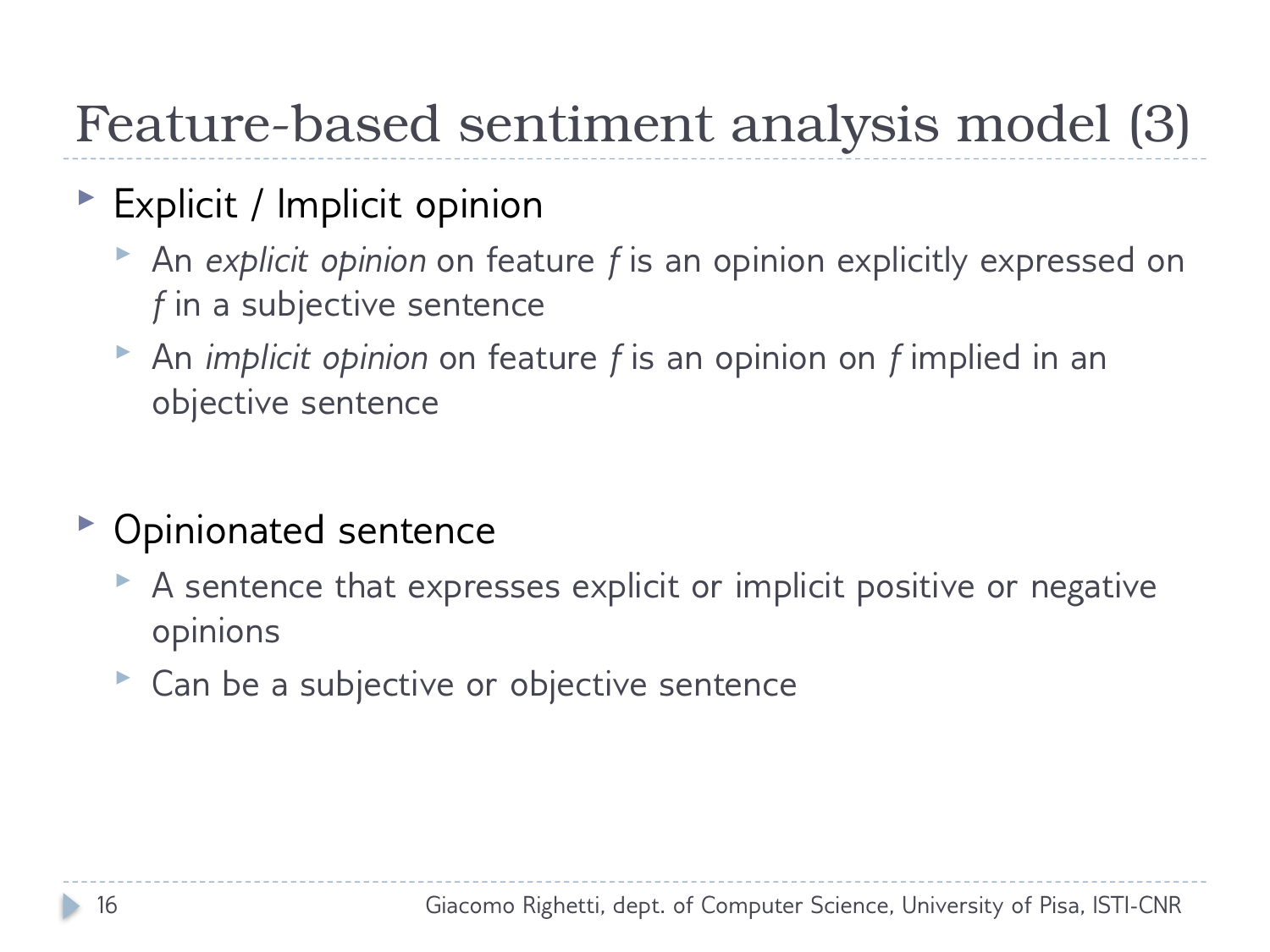

# Feature-based sentiment analysis model (3)
Explicit / Implicit opinion
An explicit opinion on feature f is an opinion explicitly expressed on f in a subjective sentence
An implicit opinion on feature f is an opinion on f implied in an objective sentence

Opinionated sentence
A sentence that expresses explicit or implicit positive or negative opinions
Can be a subjective or objective sentence
16
Giacomo Righetti, dept. of Computer Science, University of Pisa, ISTI-CNR